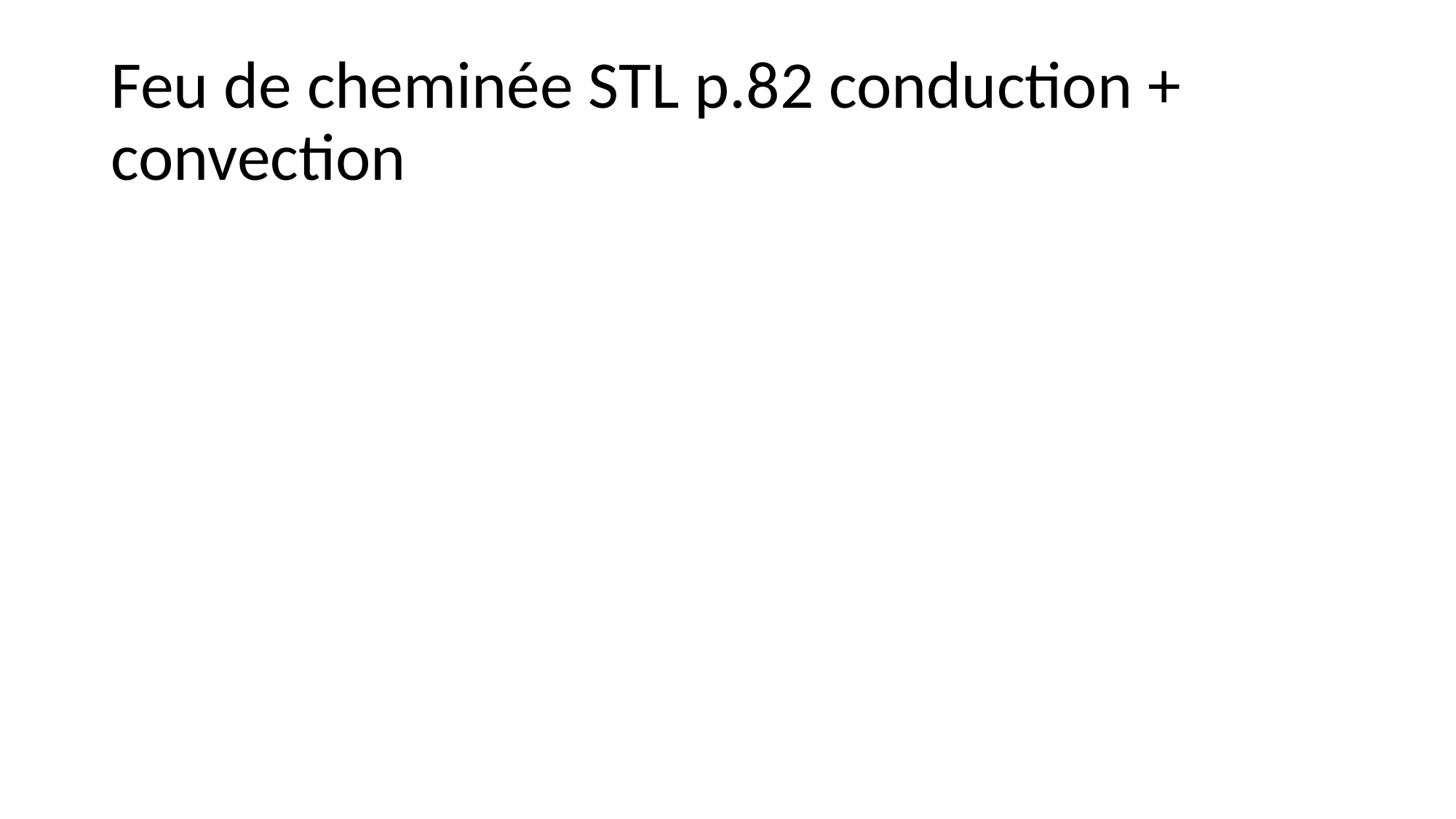

# Feu de cheminée STL p.82 conduction + convection